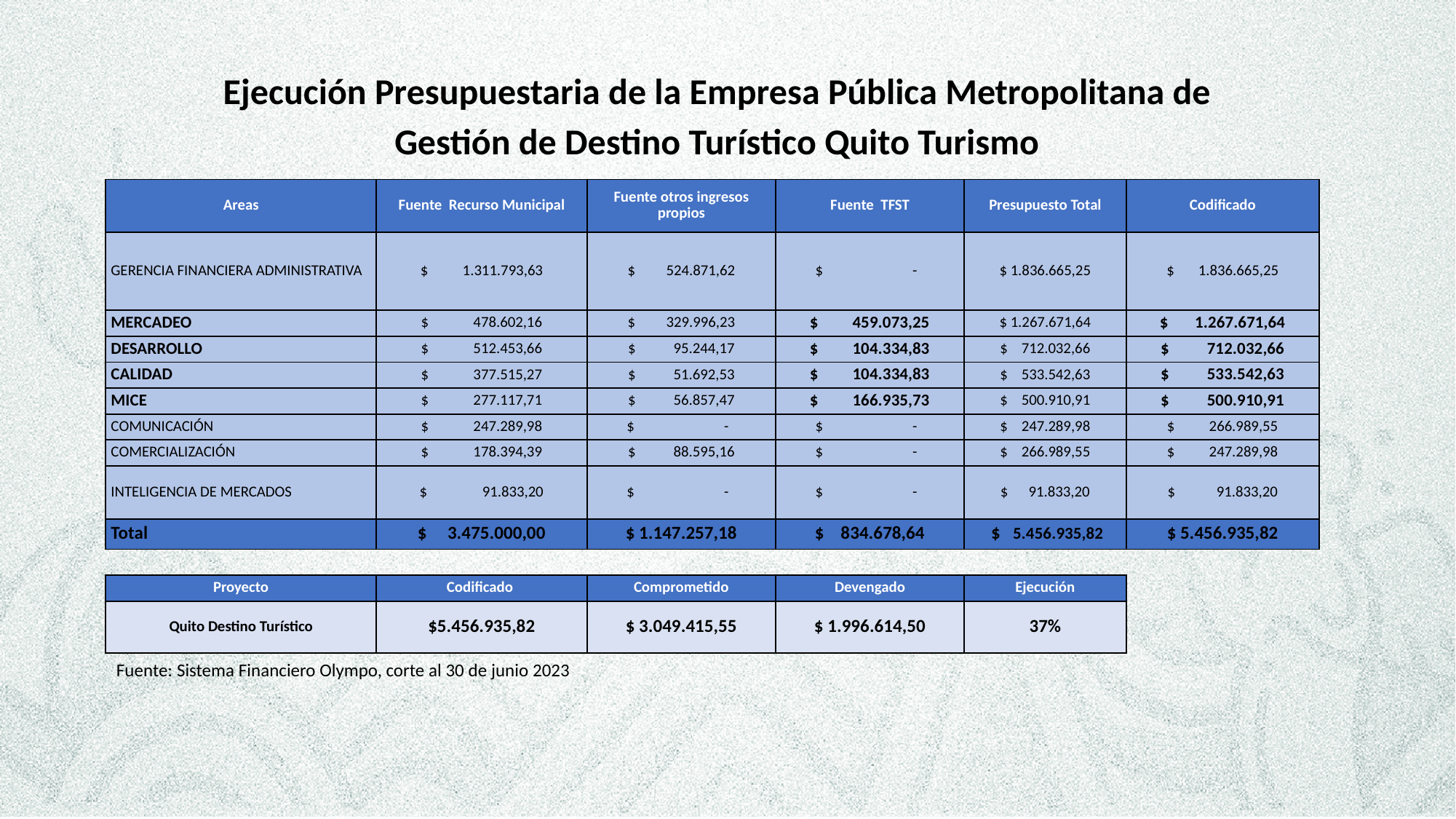

Ejecución Presupuestaria de la Empresa Pública Metropolitana de Gestión de Destino Turístico Quito Turismo

| Areas | Fuente Recurso Municipal | Fuente otros ingresos propios | Fuente TFST | Presupuesto Total | Codificado |
| --- | --- | --- | --- | --- | --- |
| GERENCIA FINANCIERA ADMINISTRATIVA | $ 1.311.793,63 | $ 524.871,62 | $ - | $ 1.836.665,25 | $ 1.836.665,25 |
| MERCADEO | $ 478.602,16 | $ 329.996,23 | $ 459.073,25 | $ 1.267.671,64 | $ 1.267.671,64 |
| DESARROLLO | $ 512.453,66 | $ 95.244,17 | $ 104.334,83 | $ 712.032,66 | $ 712.032,66 |
| CALIDAD | $ 377.515,27 | $ 51.692,53 | $ 104.334,83 | $ 533.542,63 | $ 533.542,63 |
| MICE | $ 277.117,71 | $ 56.857,47 | $ 166.935,73 | $ 500.910,91 | $ 500.910,91 |
| COMUNICACIÓN | $ 247.289,98 | $ - | $ - | $ 247.289,98 | $ 266.989,55 |
| COMERCIALIZACIÓN | $ 178.394,39 | $ 88.595,16 | $ - | $ 266.989,55 | $ 247.289,98 |
| INTELIGENCIA DE MERCADOS | $ 91.833,20 | $ - | $ - | $ 91.833,20 | $ 91.833,20 |
| Total | $ 3.475.000,00 | $ 1.147.257,18 | $ 834.678,64 | $ 5.456.935,82 | $ 5.456.935,82 |
|  |  |  |  |  |  |
| Proyecto | Codificado | Comprometido | Devengado | Ejecución |  |
| Quito Destino Turístico | $5.456.935,82 | $ 3.049.415,55 | $ 1.996.614,50 | 37% |  |
Fuente: Sistema Financiero Olympo, corte al 30 de junio 2023